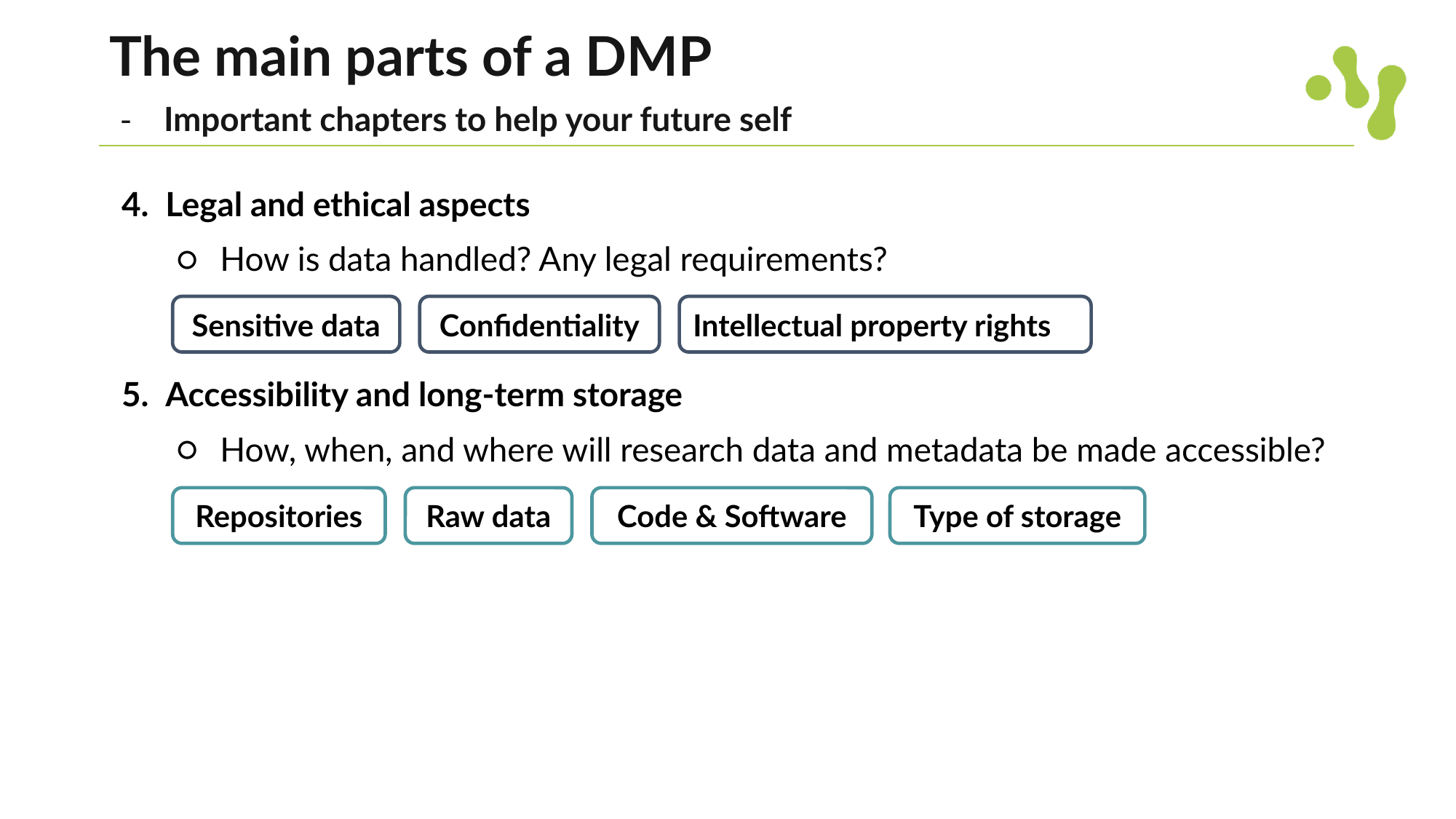

# The main parts of a DMP
Important chapters to help your future self
Legal and ethical aspects
How is data handled? Any legal requirements?
Accessibility and long-term storage
How, when, and where will research data and metadata be made accessible?

Sensitive data
Confidentiality
Intellectual property rights
Repositories
Raw data
Code & Software
Type of storage